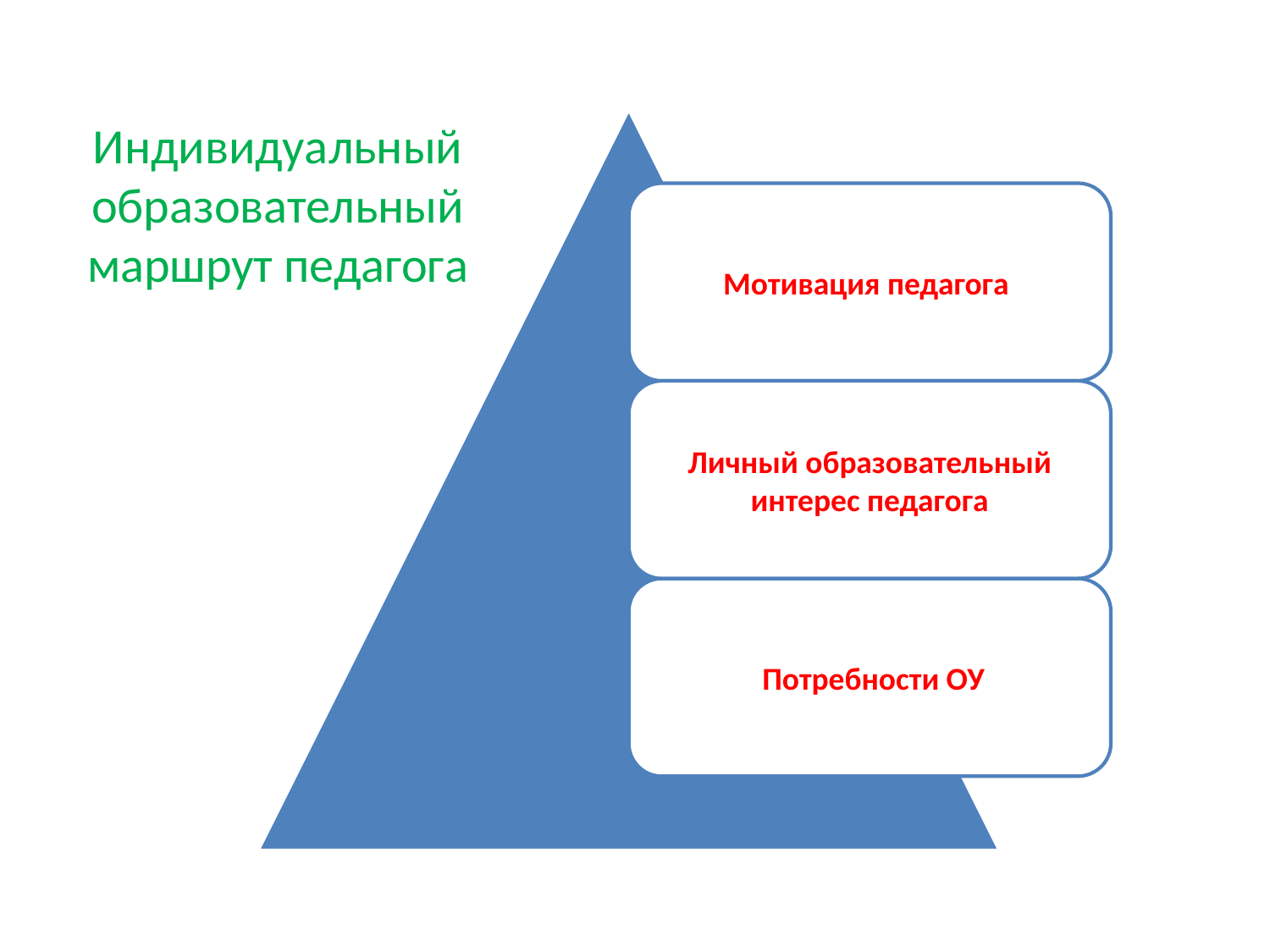

# Индивидуальный образовательный маршрут педагога
Мотивация педагога
Личный образовательный интерес педагога
 Потребности ОУ